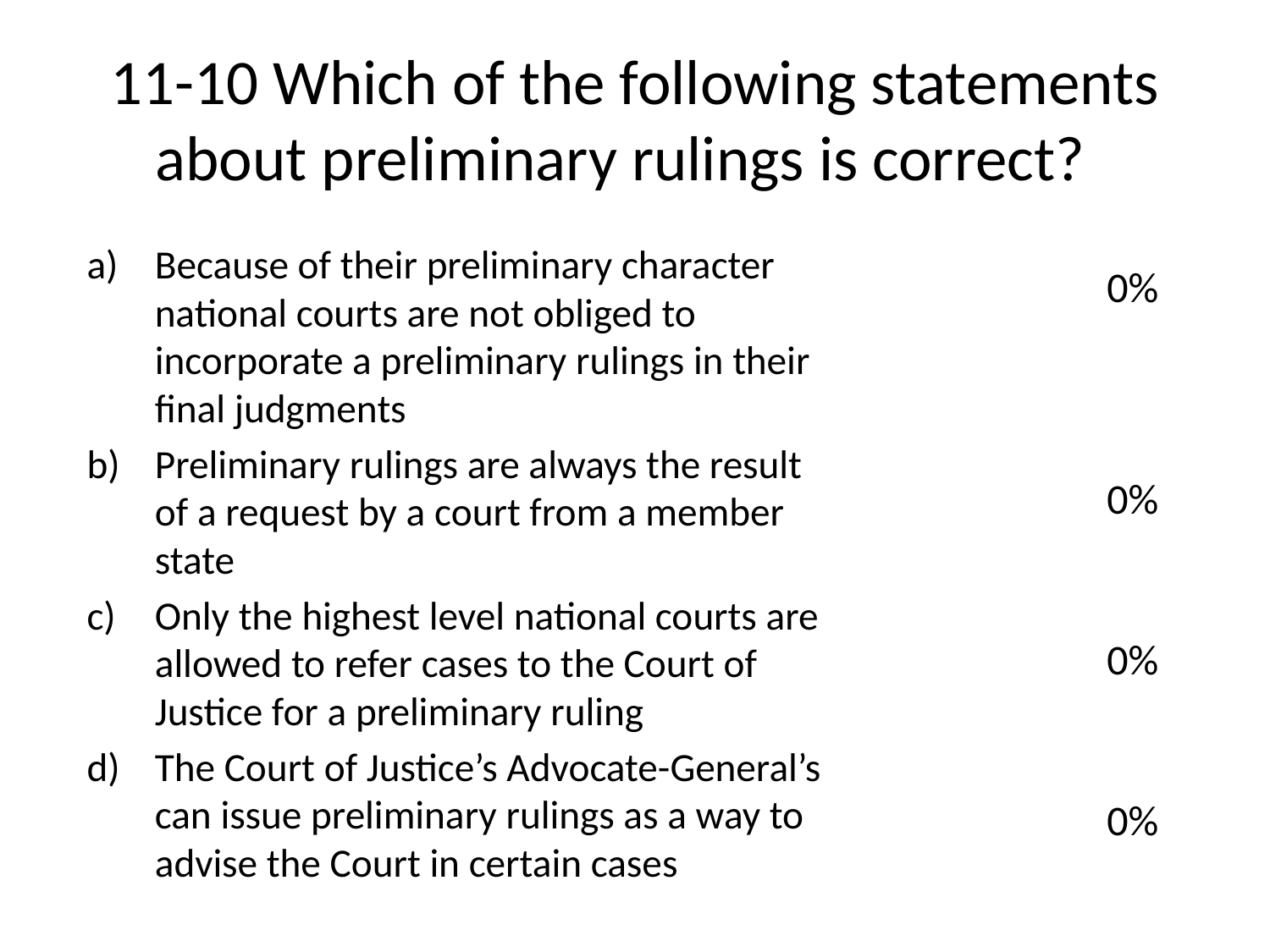

# 11-10 Which of the following statements about preliminary rulings is correct?
Because of their preliminary character national courts are not obliged to incorporate a preliminary rulings in their final judgments
Preliminary rulings are always the result of a request by a court from a member state
Only the highest level national courts are allowed to refer cases to the Court of Justice for a preliminary ruling
The Court of Justice’s Advocate-General’s can issue preliminary rulings as a way to advise the Court in certain cases
0%
0%
0%
0%